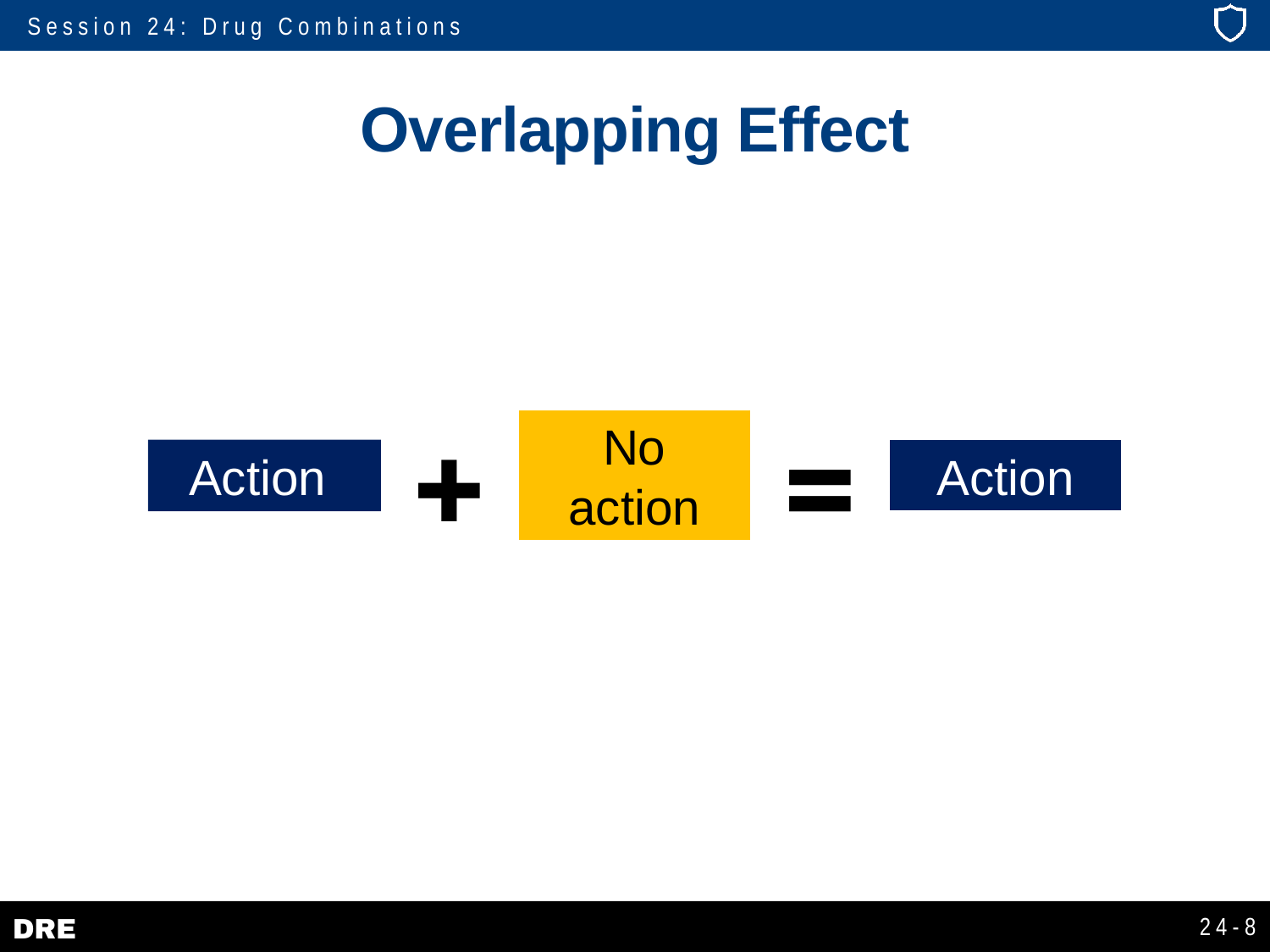

# Overlapping Effect
+
=
No action
Action
Action
24-8